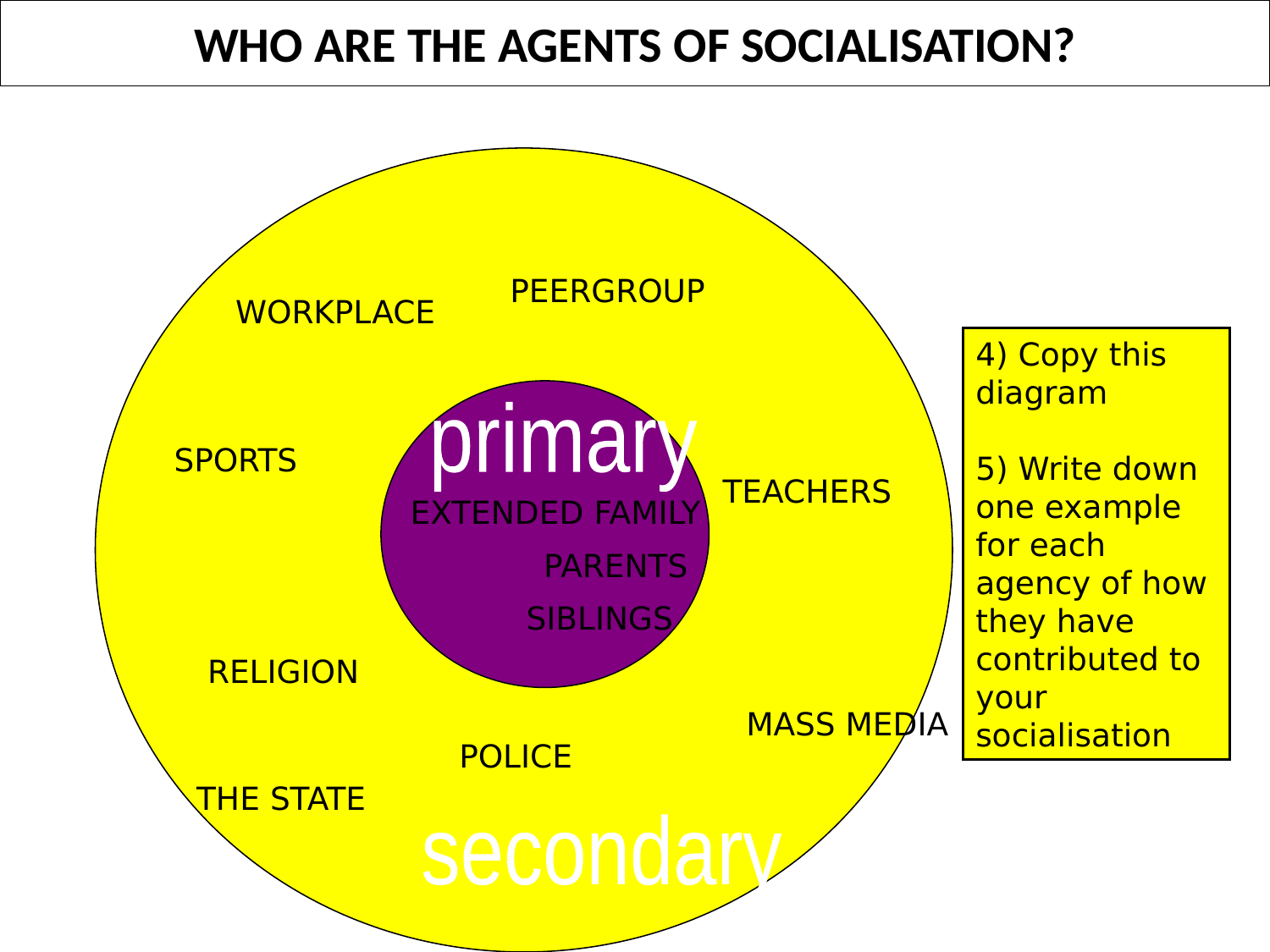

# WHO ARE THE AGENTS OF SOCIALISATION?

PEERGROUP
WORKPLACE
4) Copy this diagram

5) Write down one example for each agency of how they have contributed to your socialisation

primary
SPORTS
TEACHERS
EXTENDED FAMILY
PARENTS
SIBLINGS
RELIGION
MASS MEDIA
POLICE
THE STATE
secondary